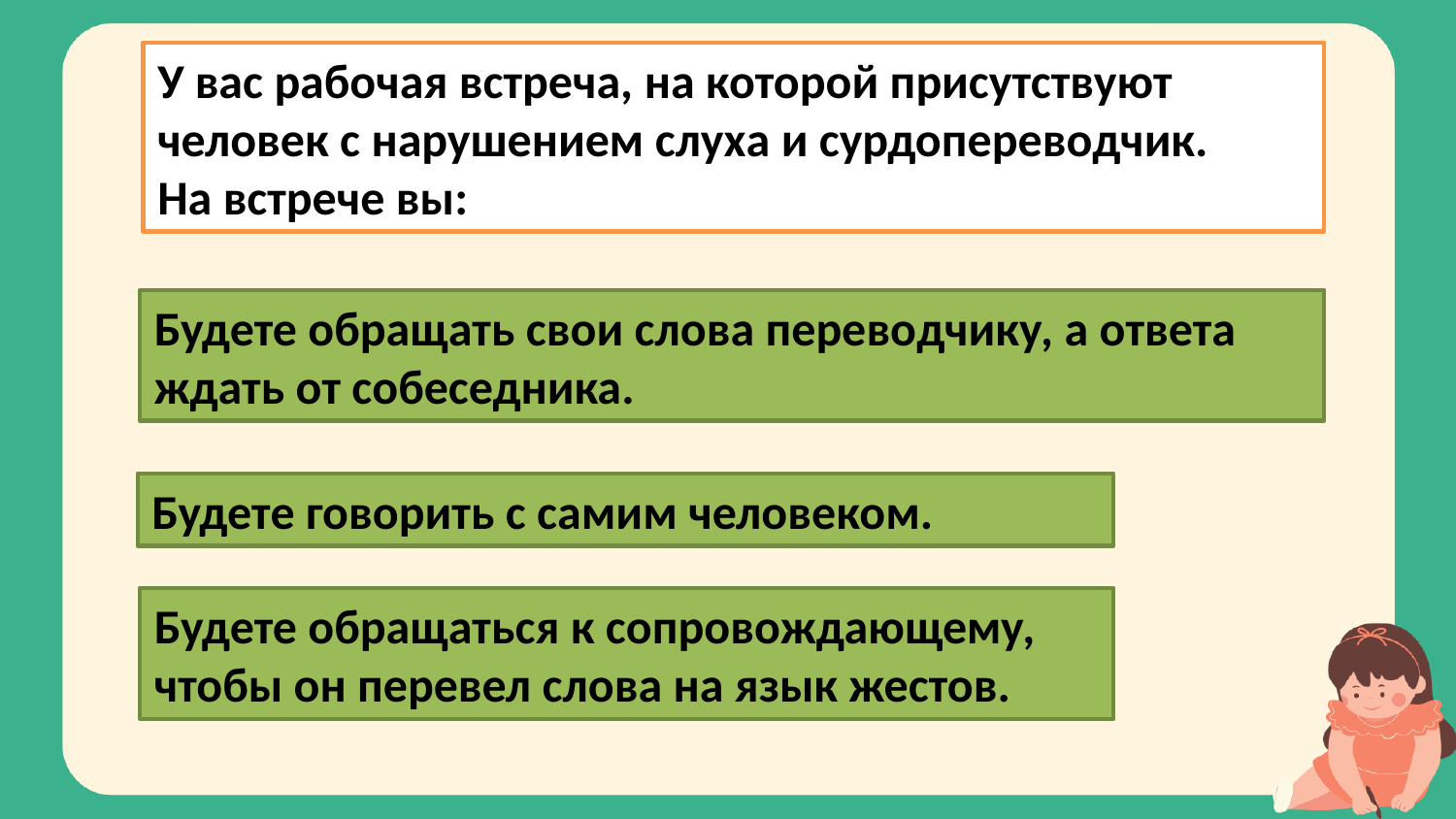

У вас рабочая встреча, на которой присутствуют человек с нарушением слуха и сурдопереводчик.
На встрече вы:
Будете обращать свои слова переводчику, а ответа ждать от собеседника.
Будете говорить с самим человеком.
Будете обращаться к сопровождающему, чтобы он перевел слова на язык жестов.